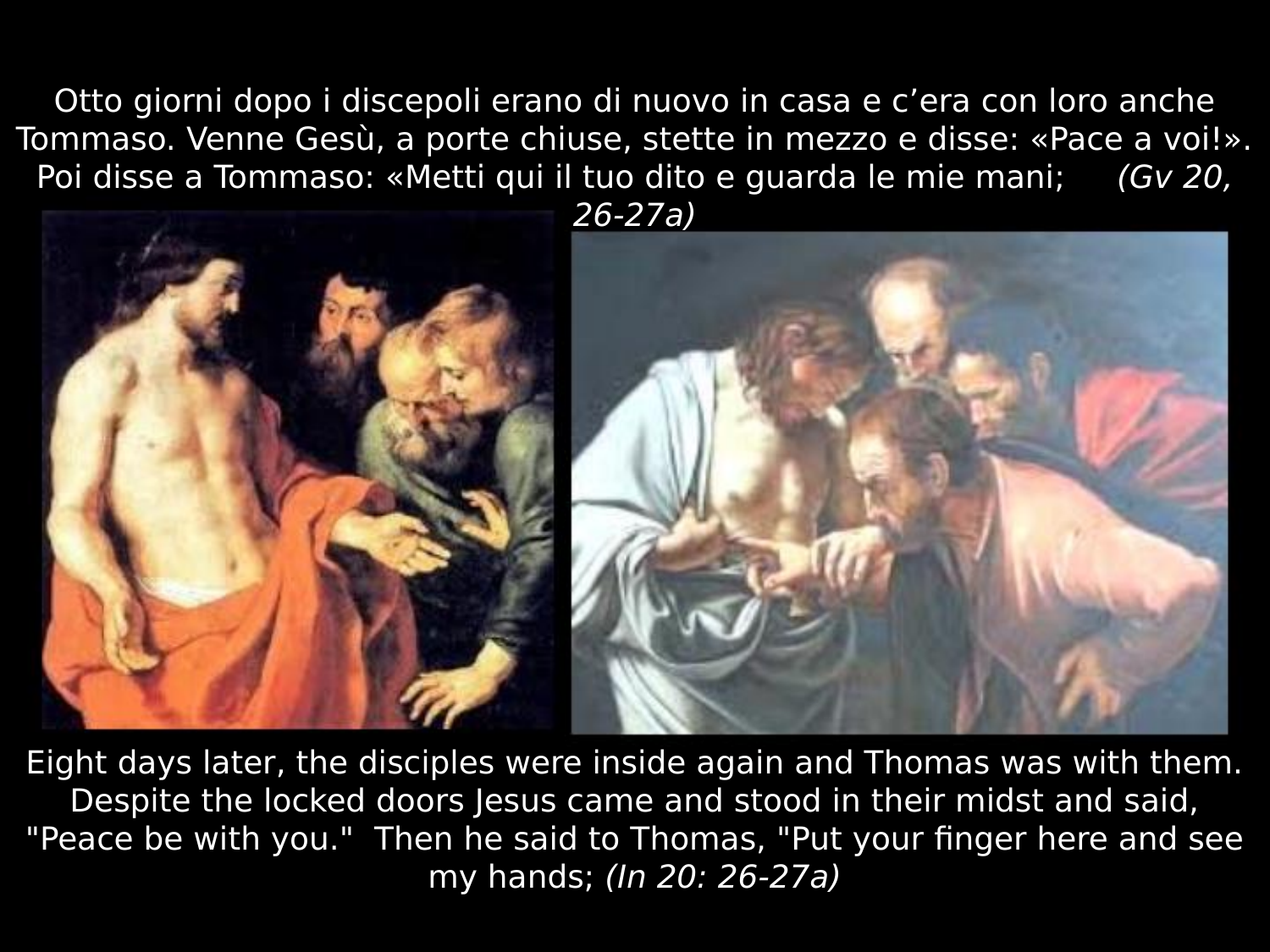

# Otto giorni dopo i discepoli erano di nuovo in casa e c’era con loro anche Tommaso. Venne Gesù, a porte chiuse, stette in mezzo e disse: «Pace a voi!». Poi disse a Tommaso: «Metti qui il tuo dito e guarda le mie mani;     (Gv 20, 26-27a)
Eight days later, the disciples were inside again and Thomas was with them. Despite the locked doors Jesus came and stood in their midst and said, "Peace be with you."  Then he said to Thomas, "Put your finger here and see my hands; (In 20: 26-27a)